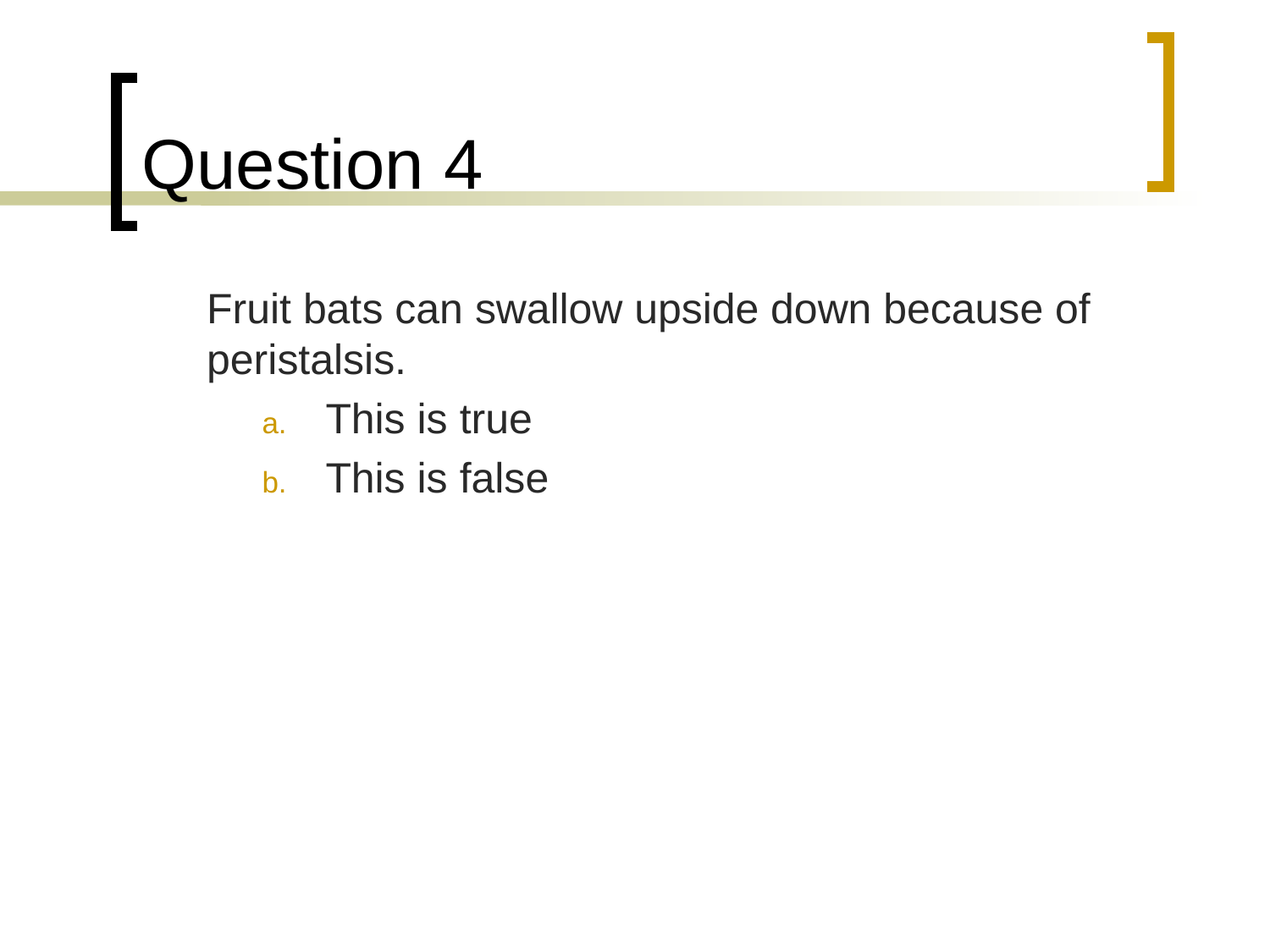

# Question 4
	Fruit bats can swallow upside down because of peristalsis.
This is true
This is false